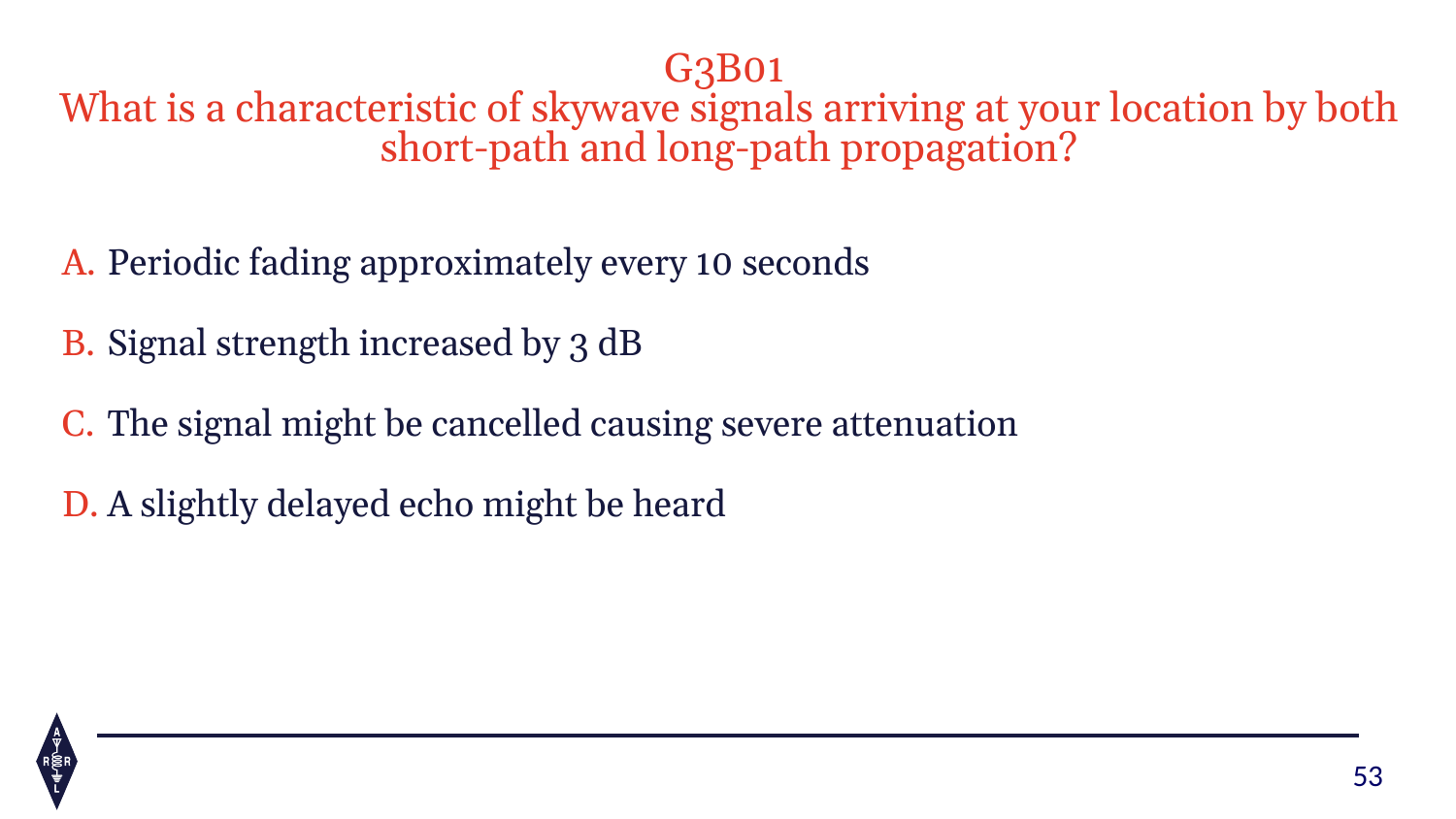

G3B01
What is a characteristic of skywave signals arriving at your location by both short-path and long-path propagation?
Periodic fading approximately every 10 seconds
Signal strength increased by 3 dB
The signal might be cancelled causing severe attenuation
A slightly delayed echo might be heard
53